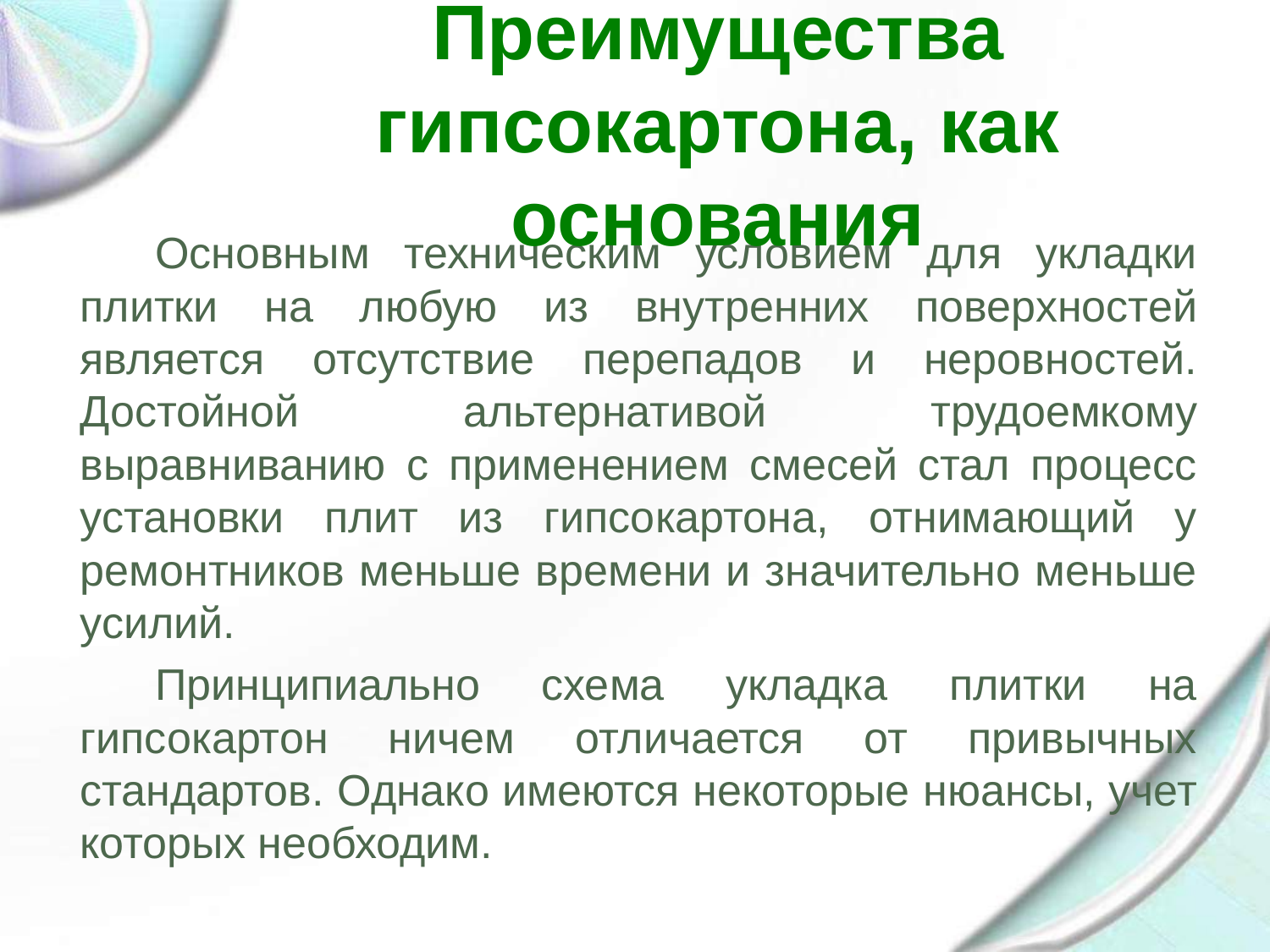

Преимущества гипсокартона, как основания
Основным техническим условием для укладки плитки на любую из внутренних поверхностей является отсутствие перепадов и неровностей. Достойной альтернативой трудоемкому выравниванию с применением смесей стал процесс установки плит из гипсокартона, отнимающий у ремонтников меньше времени и значительно меньше усилий.
Принципиально схема укладка плитки на гипсокартон ничем отличается от привычных стандартов. Однако имеются некоторые нюансы, учет которых необходим.